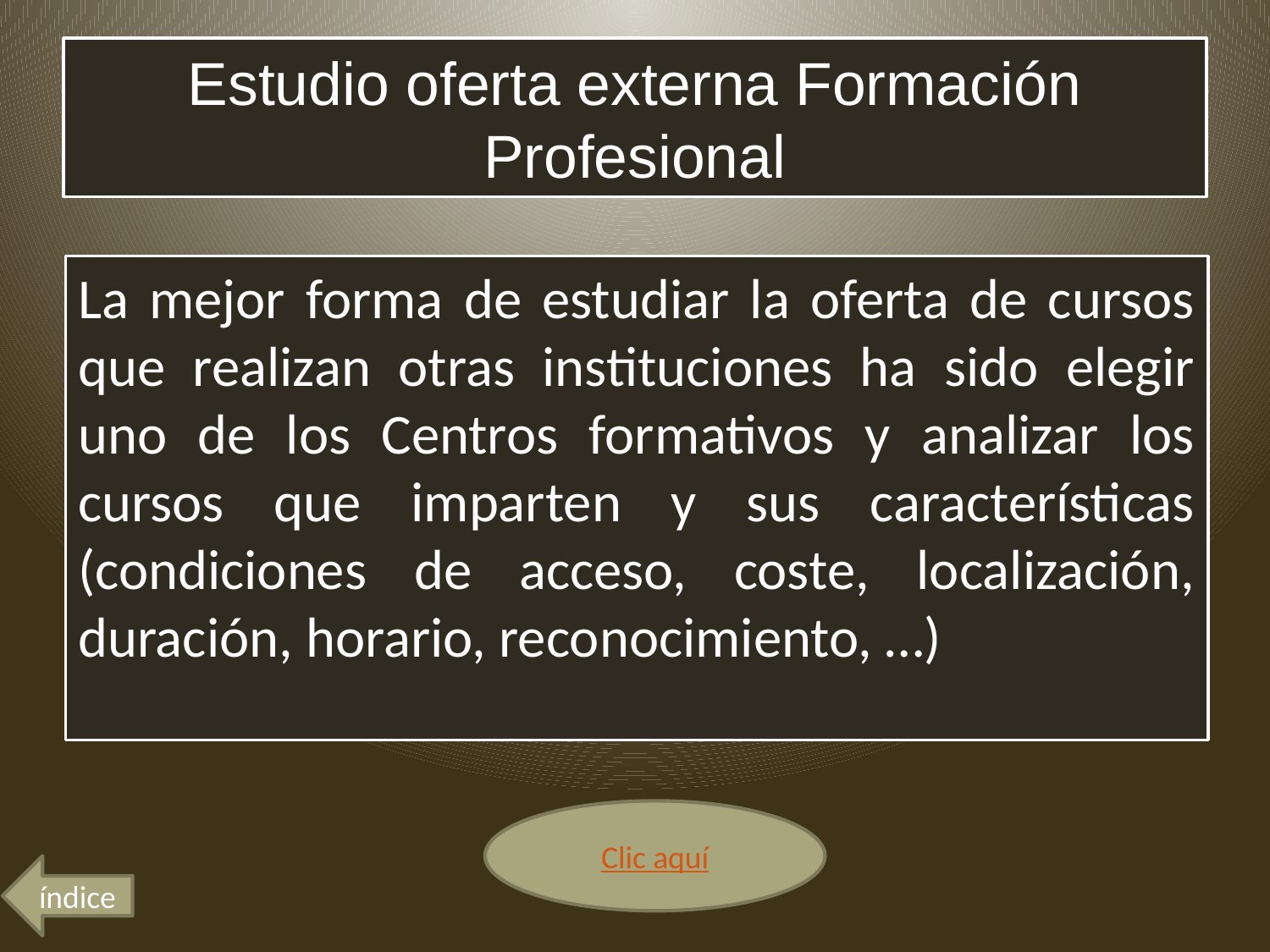

# Estudio oferta externa Formación Profesional
La mejor forma de estudiar la oferta de cursos que realizan otras instituciones ha sido elegir uno de los Centros formativos y analizar los cursos que imparten y sus características (condiciones de acceso, coste, localización, duración, horario, reconocimiento, …)
Clic aquí
índice